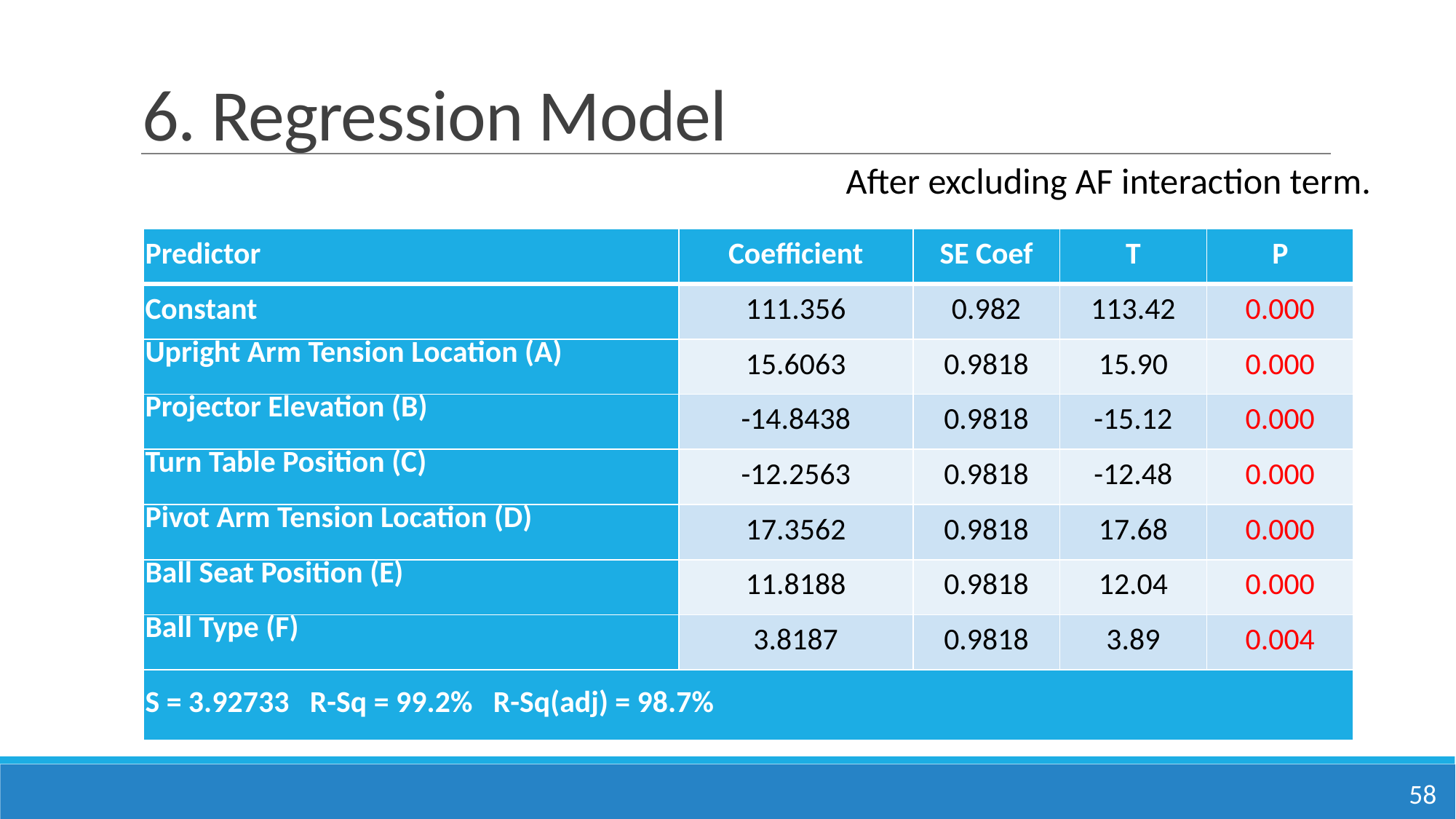

# 6. Regression Model
After excluding AF interaction term.
| Predictor | Coefficient | SE Coef | T | P |
| --- | --- | --- | --- | --- |
| Constant | 111.356 | 0.982 | 113.42 | 0.000 |
| Upright Arm Tension Location (A) | 15.6063 | 0.9818 | 15.90 | 0.000 |
| Projector Elevation (B) | -14.8438 | 0.9818 | -15.12 | 0.000 |
| Turn Table Position (C) | -12.2563 | 0.9818 | -12.48 | 0.000 |
| Pivot Arm Tension Location (D) | 17.3562 | 0.9818 | 17.68 | 0.000 |
| Ball Seat Position (E) | 11.8188 | 0.9818 | 12.04 | 0.000 |
| Ball Type (F) | 3.8187 | 0.9818 | 3.89 | 0.004 |
| S = 3.92733 R-Sq = 99.2% R-Sq(adj) = 98.7% |  |  |  |  |
58